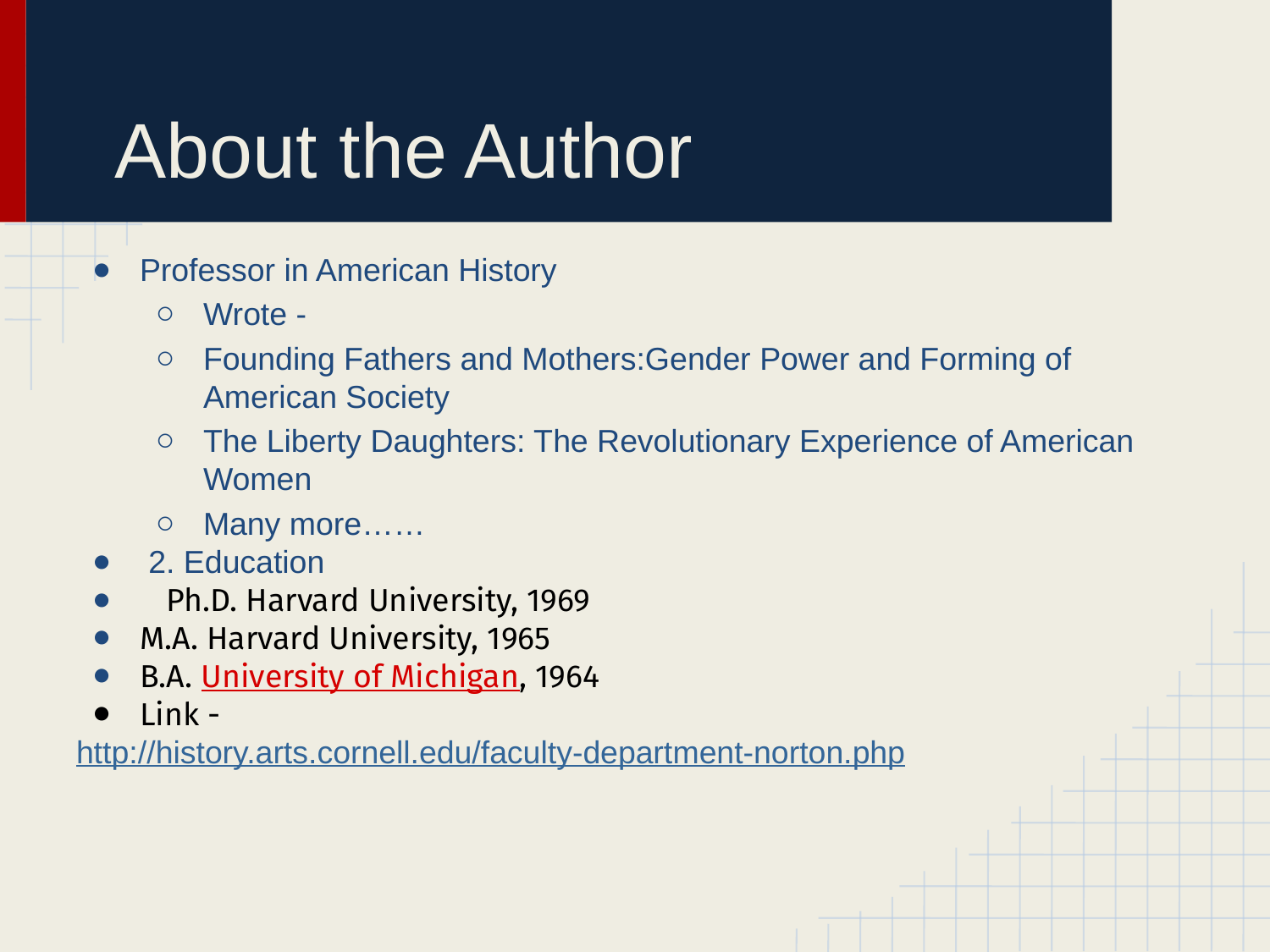

# About the Author
Professor in American History
Wrote -
Founding Fathers and Mothers:Gender Power and Forming of American Society
The Liberty Daughters: The Revolutionary Experience of American Women
Many more……
 2. Education
   Ph.D. Harvard University, 1969
M.A. Harvard University, 1965
B.A. University of Michigan, 1964
Link -
http://history.arts.cornell.edu/faculty-department-norton.php